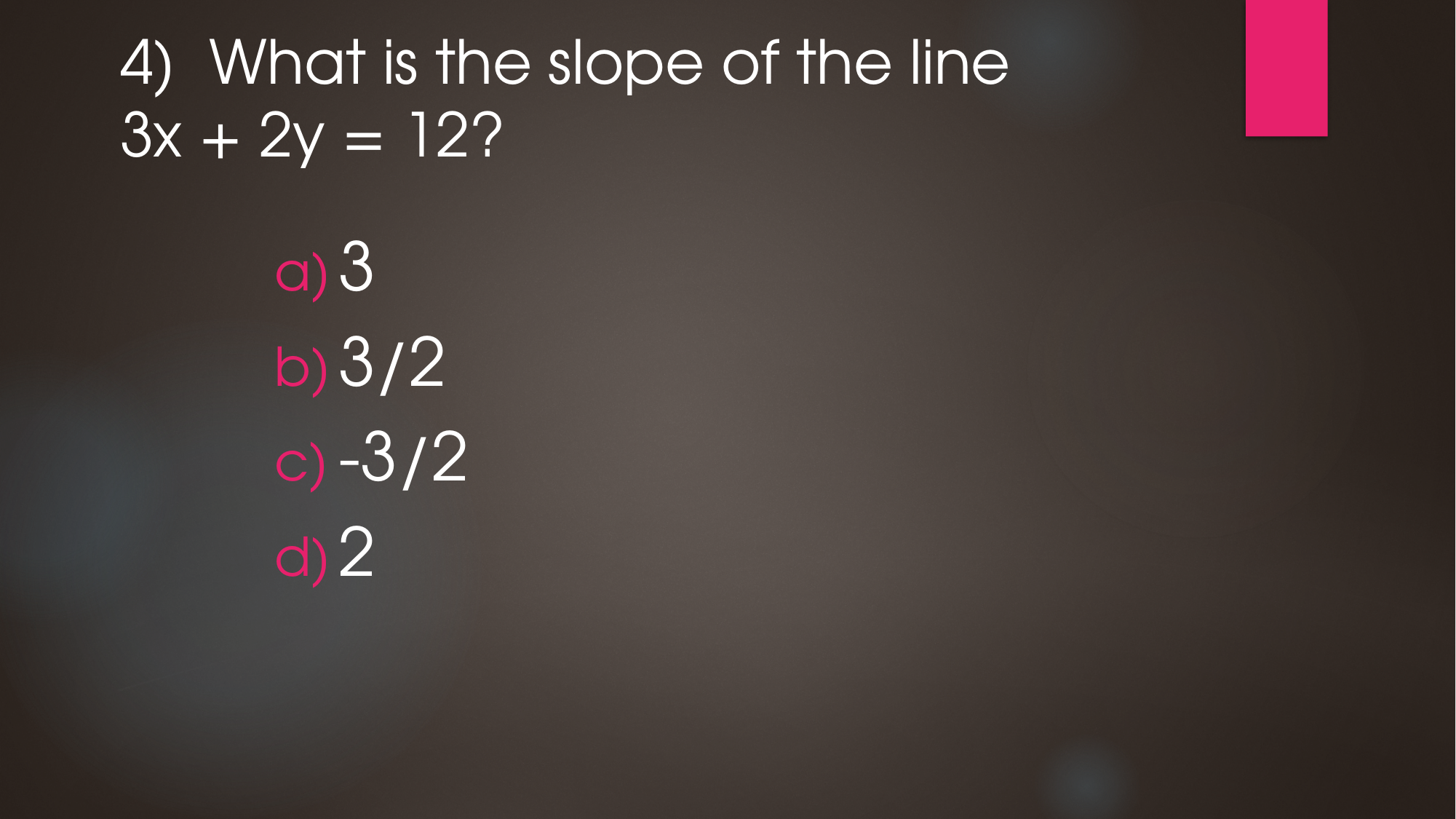

# 4)  What is the slope of the line 3x + 2y = 12?
3
3/2
-3/2
2